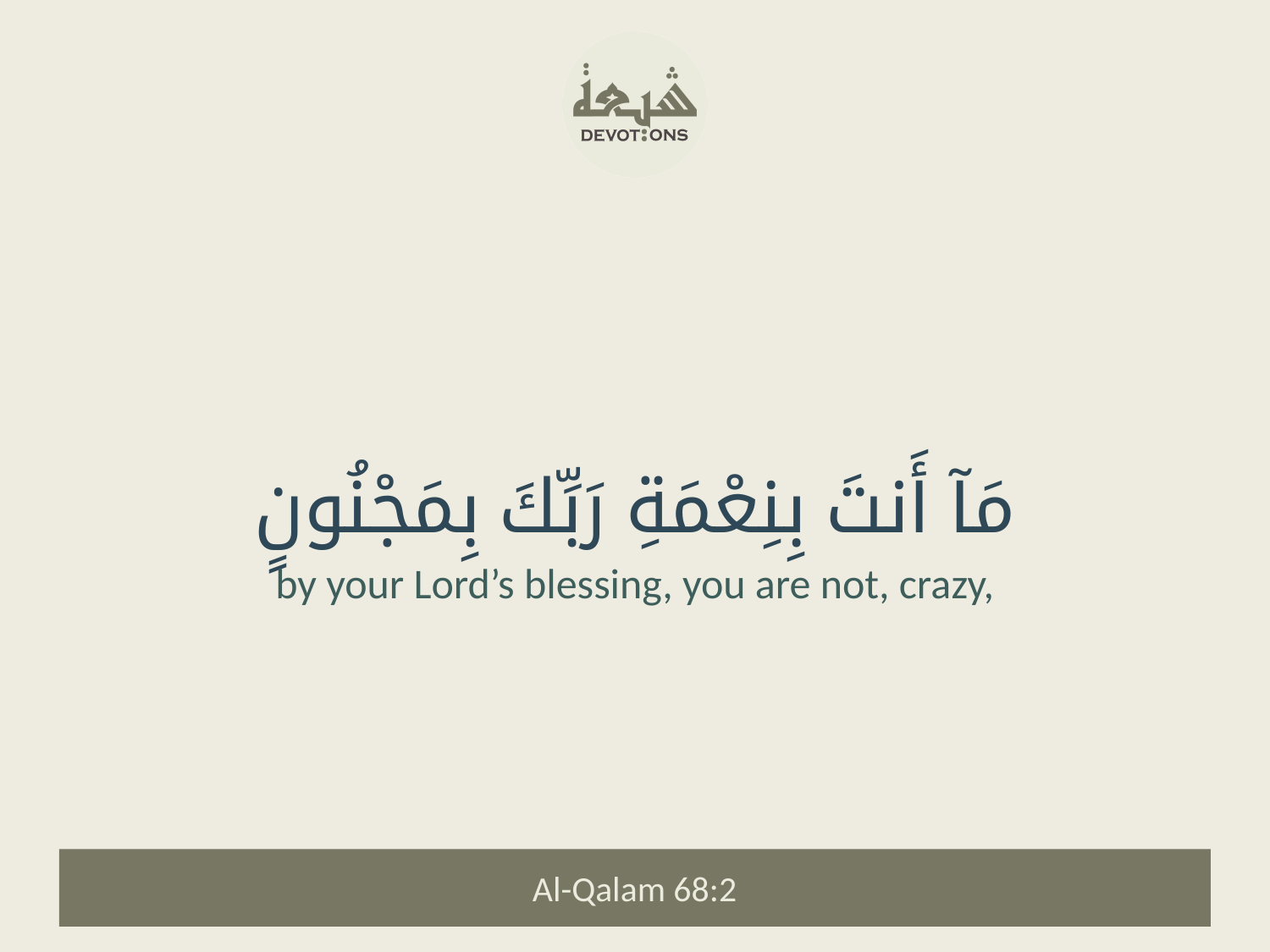

مَآ أَنتَ بِنِعْمَةِ رَبِّكَ بِمَجْنُونٍ
by your Lord’s blessing, you are not, crazy,
Al-Qalam 68:2